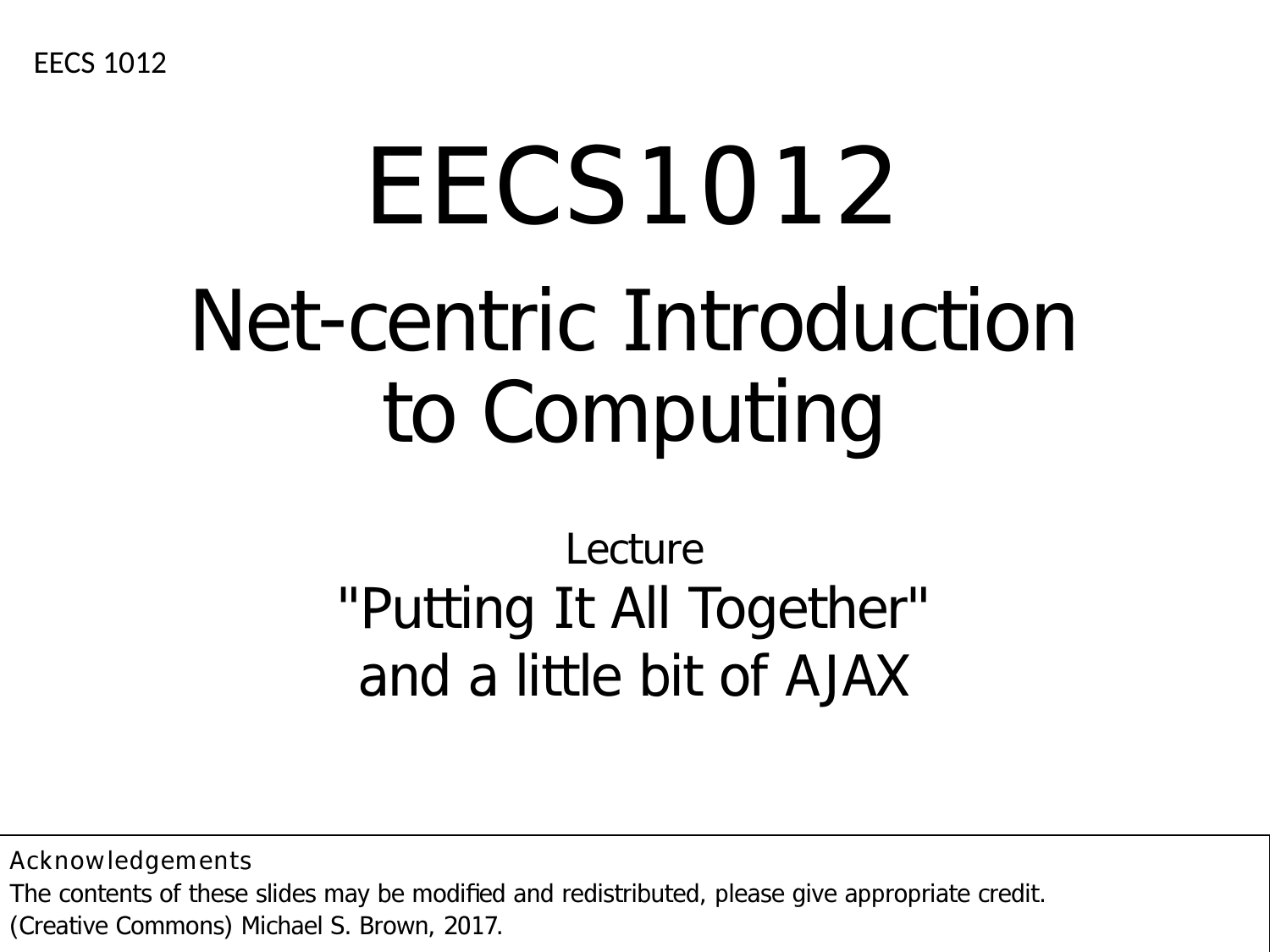

EECS 1012
# EECS1012
Net-centric Introduction to Computing
Lecture
"Putting It All Together"
and a little bit of AJAX
Acknowledgements
The contents of these slides may be modified and redistributed, please give appropriate credit.
(Creative Commons) Michael S. Brown, 2017.
M.S. Brown, EECS – York University
1